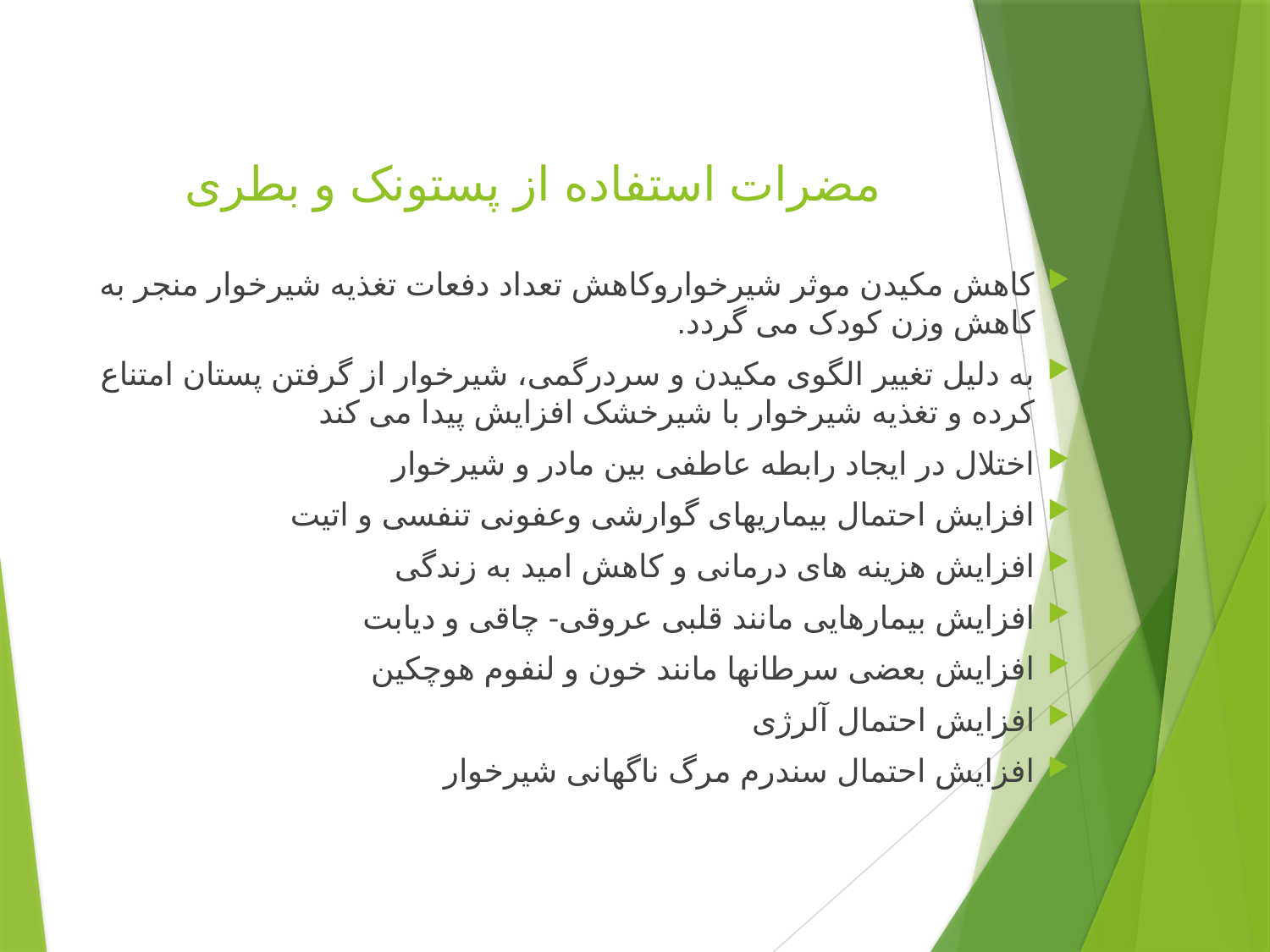

# مضرات استفاده از پستونک و بطری
کاهش مکیدن موثر شیرخواروکاهش تعداد دفعات تغذیه شیرخوار منجر به کاهش وزن کودک می گردد.
به دلیل تغییر الگوی مکیدن و سردرگمی، شیرخوار از گرفتن پستان امتناع کرده و تغذیه شیرخوار با شیرخشک افزایش پیدا می کند
اختلال در ایجاد رابطه عاطفی بین مادر و شیرخوار
افزایش احتمال بیماریهای گوارشی وعفونی تنفسی و اتیت
افزایش هزینه های درمانی و کاهش امید به زندگی
افزایش بیمارهایی مانند قلبی عروقی- چاقی و دیابت
افزایش بعضی سرطانها مانند خون و لنفوم هوچکین
افزایش احتمال آلرژی
افزایش احتمال سندرم مرگ ناگهانی شیرخوار